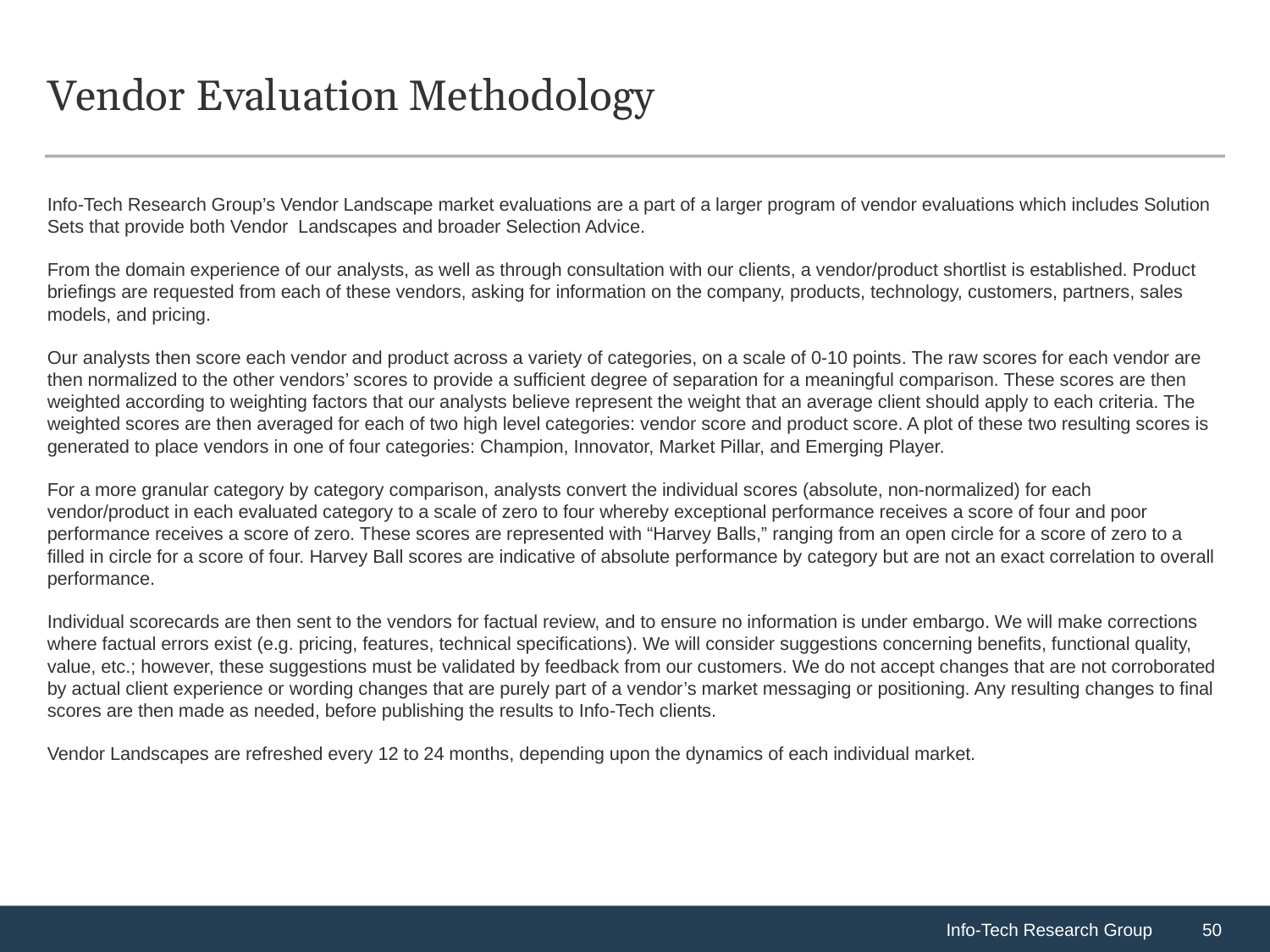

# Vendor Evaluation Methodology
Info-Tech Research Group’s Vendor Landscape market evaluations are a part of a larger program of vendor evaluations which includes Solution Sets that provide both Vendor  Landscapes and broader Selection Advice.
From the domain experience of our analysts, as well as through consultation with our clients, a vendor/product shortlist is established. Product briefings are requested from each of these vendors, asking for information on the company, products, technology, customers, partners, sales models, and pricing.
Our analysts then score each vendor and product across a variety of categories, on a scale of 0-10 points. The raw scores for each vendor are then normalized to the other vendors’ scores to provide a sufficient degree of separation for a meaningful comparison. These scores are then weighted according to weighting factors that our analysts believe represent the weight that an average client should apply to each criteria. The weighted scores are then averaged for each of two high level categories: vendor score and product score. A plot of these two resulting scores is generated to place vendors in one of four categories: Champion, Innovator, Market Pillar, and Emerging Player.
For a more granular category by category comparison, analysts convert the individual scores (absolute, non-normalized) for each vendor/product in each evaluated category to a scale of zero to four whereby exceptional performance receives a score of four and poor performance receives a score of zero. These scores are represented with “Harvey Balls,” ranging from an open circle for a score of zero to a filled in circle for a score of four. Harvey Ball scores are indicative of absolute performance by category but are not an exact correlation to overall performance.
Individual scorecards are then sent to the vendors for factual review, and to ensure no information is under embargo. We will make corrections where factual errors exist (e.g. pricing, features, technical specifications). We will consider suggestions concerning benefits, functional quality, value, etc.; however, these suggestions must be validated by feedback from our customers. We do not accept changes that are not corroborated by actual client experience or wording changes that are purely part of a vendor’s market messaging or positioning. Any resulting changes to final scores are then made as needed, before publishing the results to Info-Tech clients.
Vendor Landscapes are refreshed every 12 to 24 months, depending upon the dynamics of each individual market.